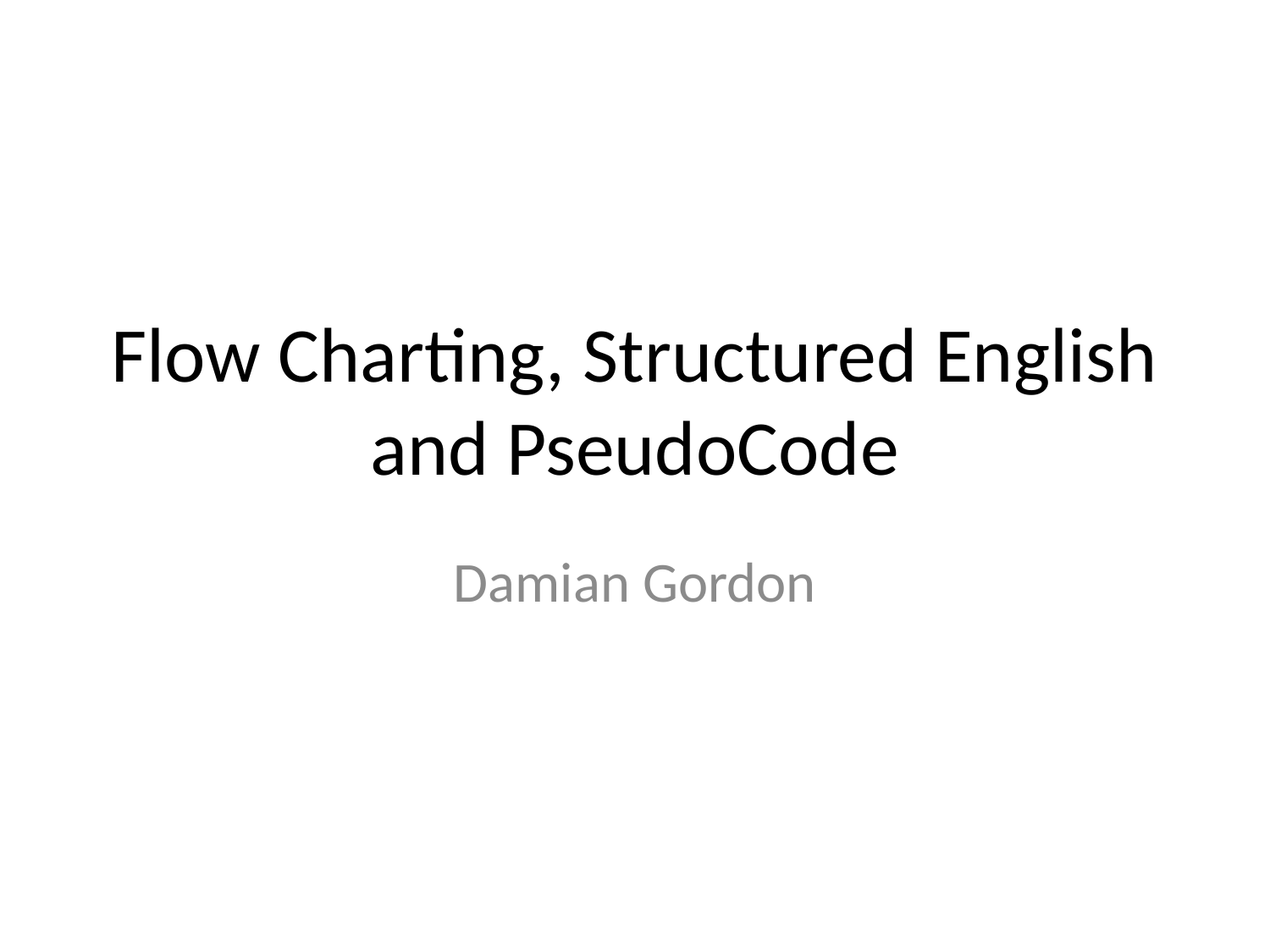

# Flow Charting, Structured English and PseudoCode
Damian Gordon